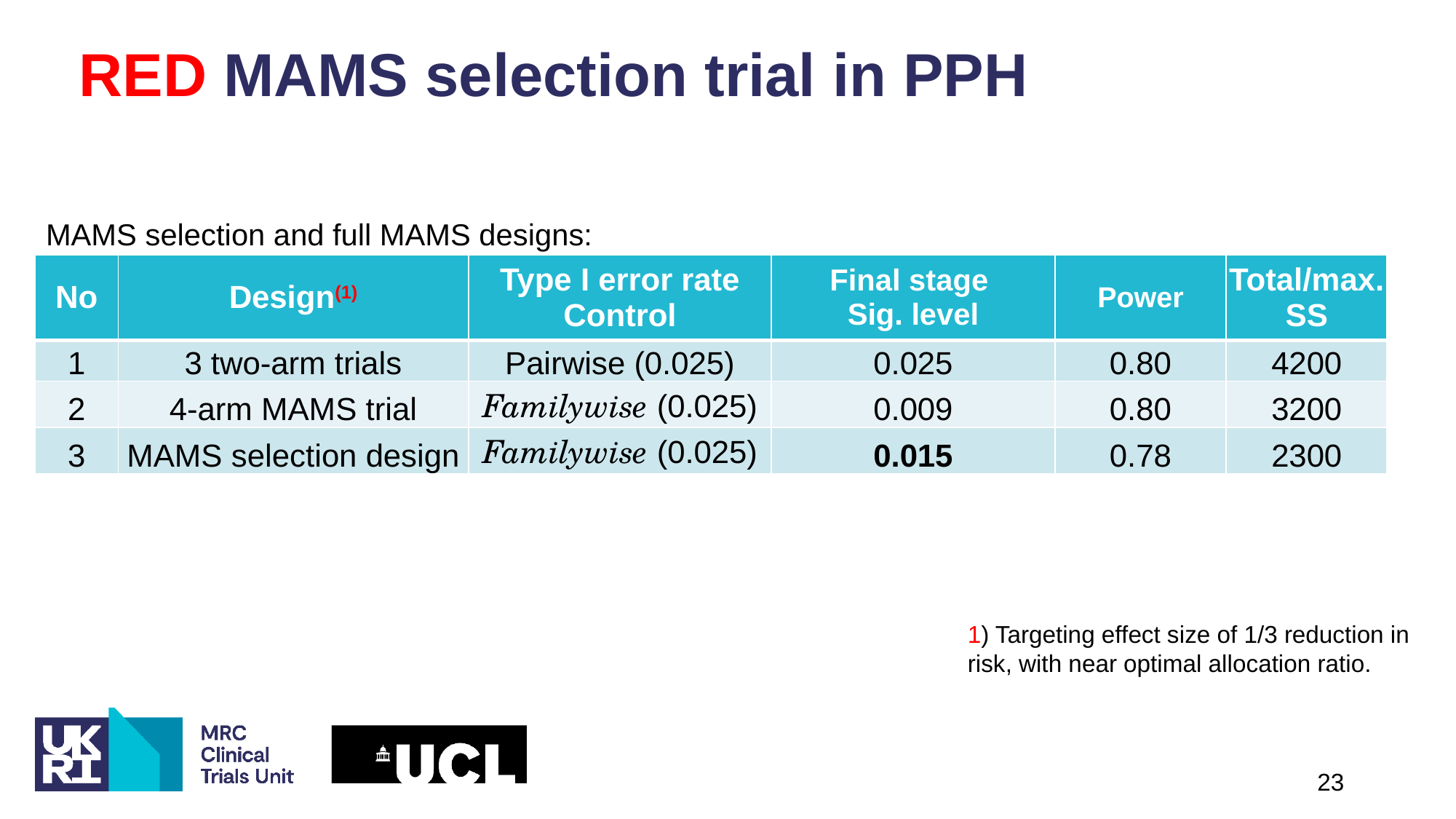

# RED MAMS selection trial in PPH
MAMS selection and full MAMS designs:

| No | Design(1) | Type I error rate Control | Final stage Sig. level | Power | Total/max. SS |
| --- | --- | --- | --- | --- | --- |
| 1 | 3 two-arm trials | Pairwise (0.025) | 0.025 | 0.80 | 4200 |
| 2 | 4-arm MAMS trial | Familywise (0.025) | 0.009 | 0.80 | 3200 |
| 3 | MAMS selection design | Familywise (0.025) | 0.015 | 0.78 | 2300 |
1) Targeting effect size of 1/3 reduction in risk, with near optimal allocation ratio.

23